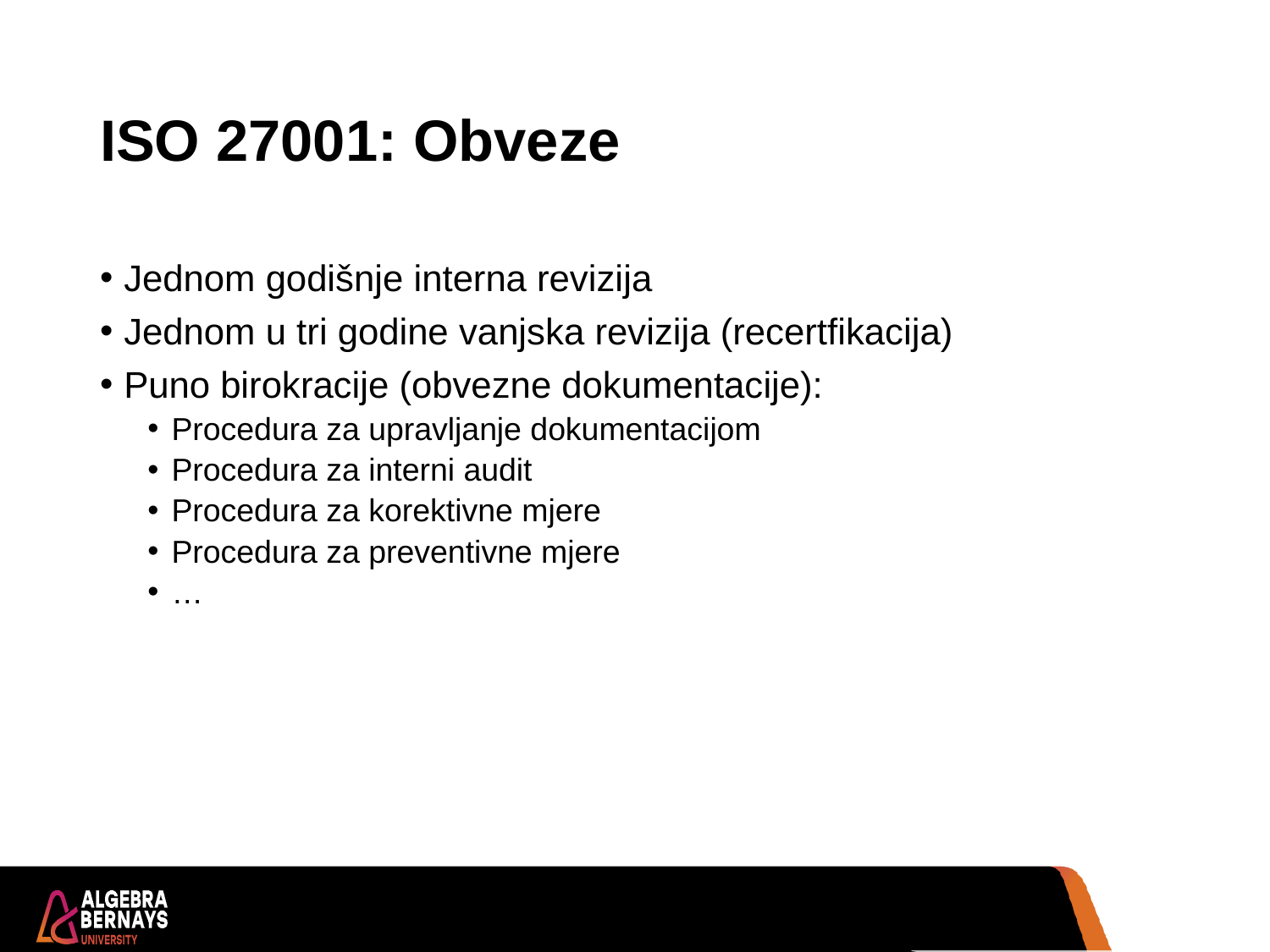

# ISO 27001: Obveze
Jednom godišnje interna revizija
Jednom u tri godine vanjska revizija (recertfikacija)
Puno birokracije (obvezne dokumentacije):
Procedura za upravljanje dokumentacijom
Procedura za interni audit
Procedura za korektivne mjere
Procedura za preventivne mjere
…